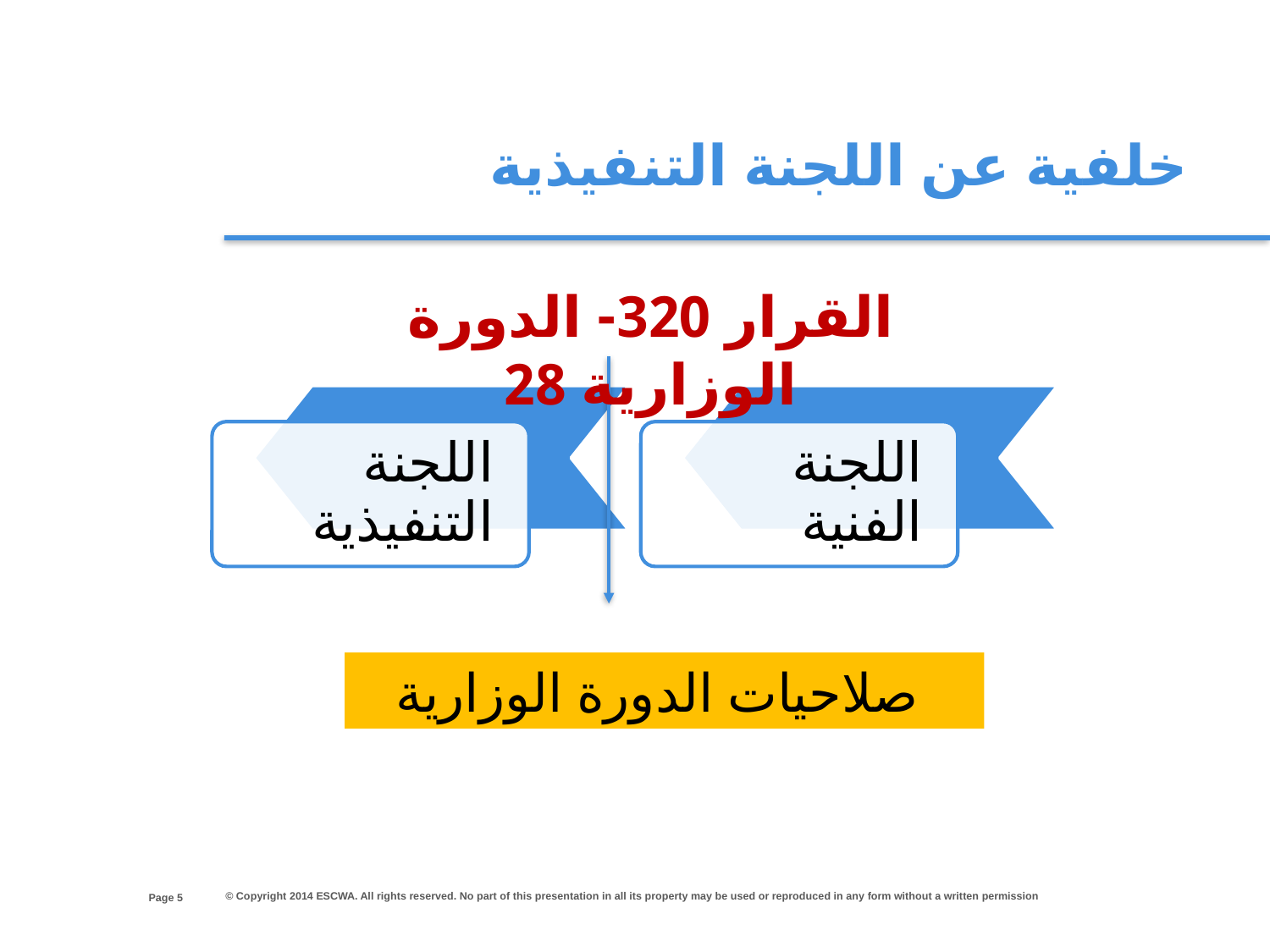

خلفية عن اللجنة التنفيذية
اللجنة الفنية
اللجنة التنفيذية
القرار 320- الدورة الوزارية 28
صلاحيات الدورة الوزارية